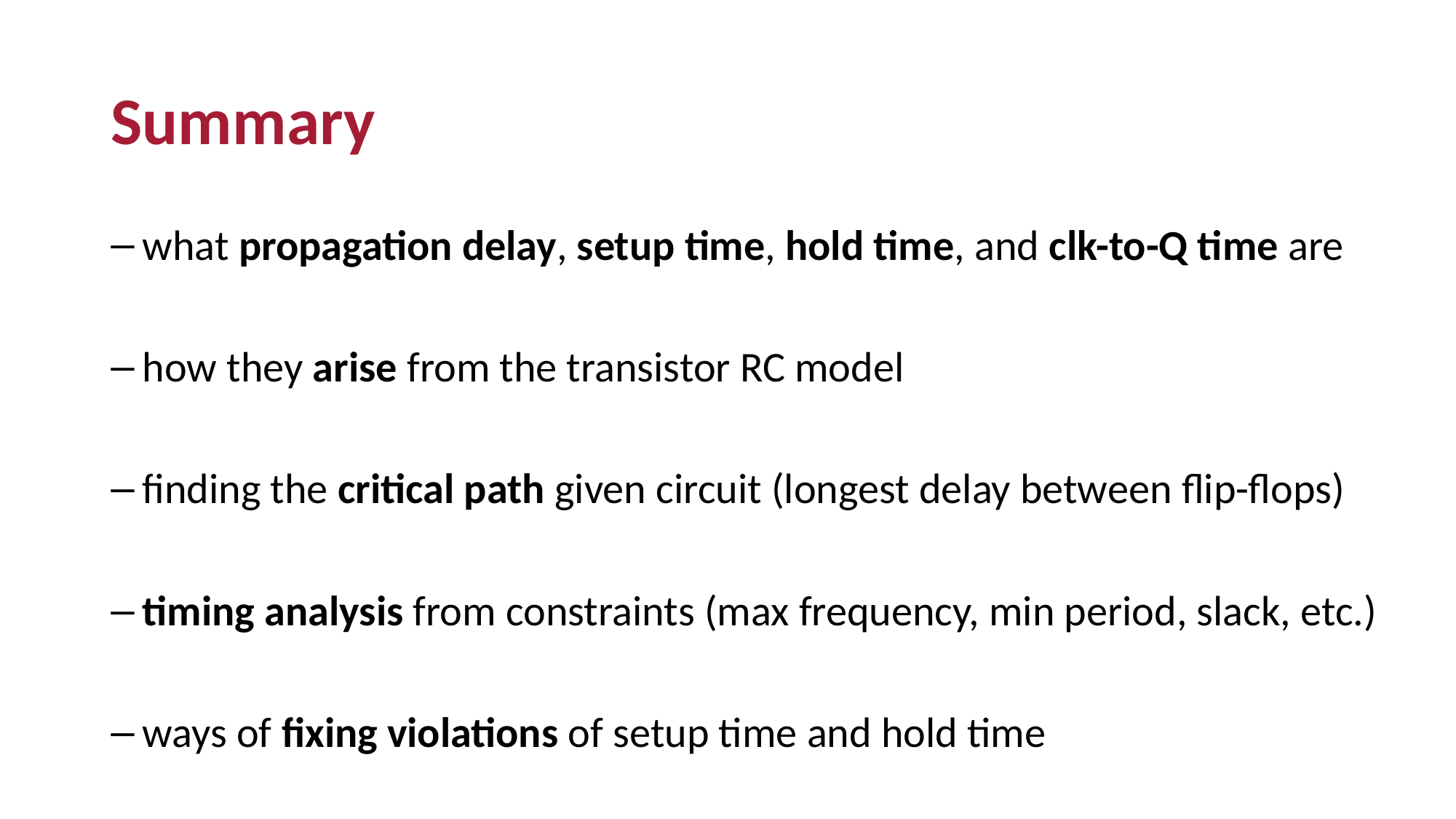

# Summary
what propagation delay, setup time, hold time, and clk-to-Q time are

how they arise from the transistor RC model

finding the critical path given circuit (longest delay between flip-flops)

timing analysis from constraints (max frequency, min period, slack, etc.)

ways of fixing violations of setup time and hold time